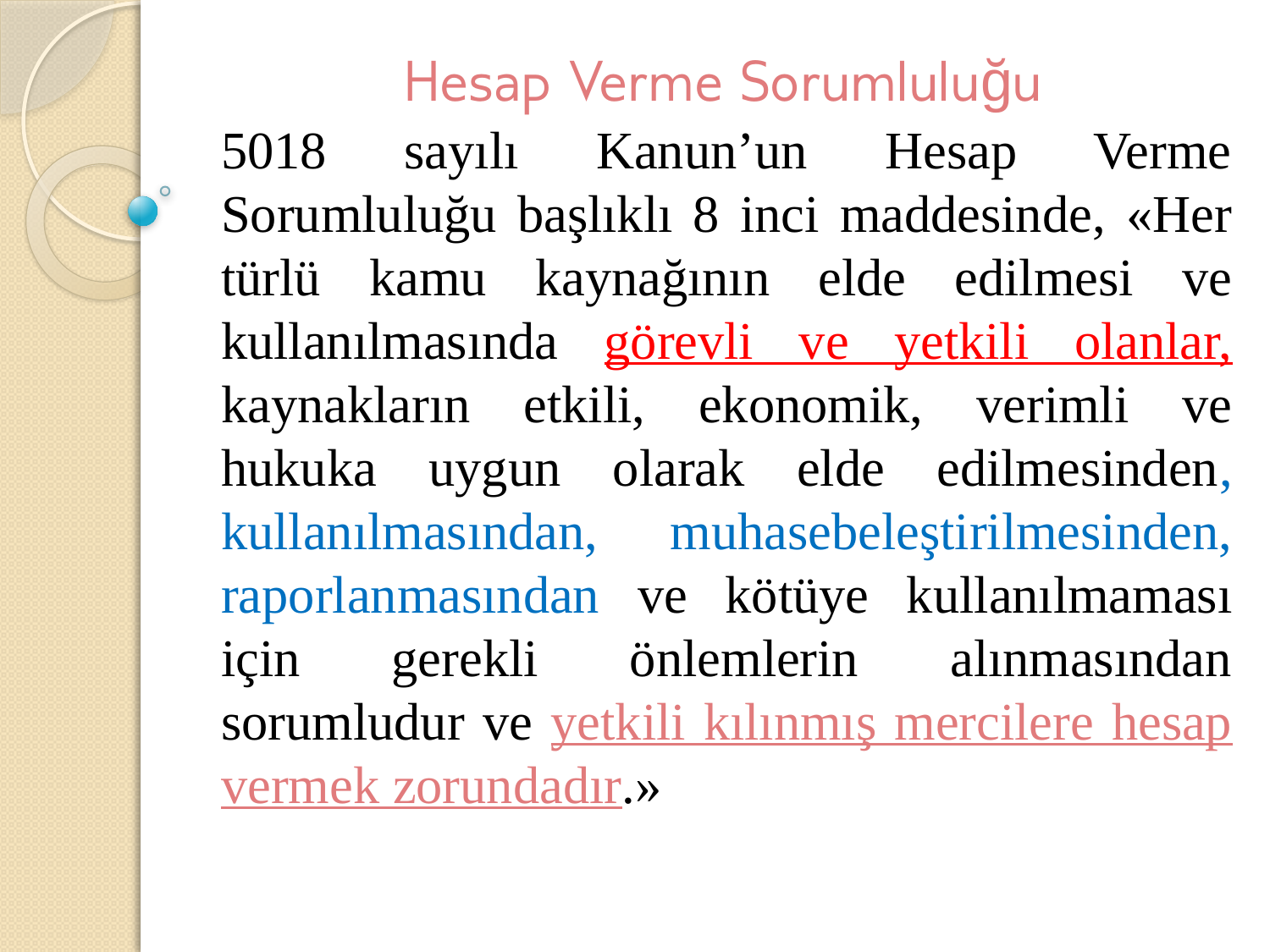

# Hesap Verme Sorumluluğu
5018 sayılı Kanun’un Hesap Verme Sorumluluğu başlıklı 8 inci maddesinde, «Her türlü kamu kaynağının elde edilmesi ve kullanılmasında görevli ve yetkili olanlar, kaynakların etkili, ekonomik, verimli ve hukuka uygun olarak elde edilmesinden, kullanılmasından, muhasebeleştirilmesinden, raporlanmasından ve kötüye kullanılmaması için gerekli önlemlerin alınmasından sorumludur ve yetkili kılınmış mercilere hesap vermek zorundadır.»